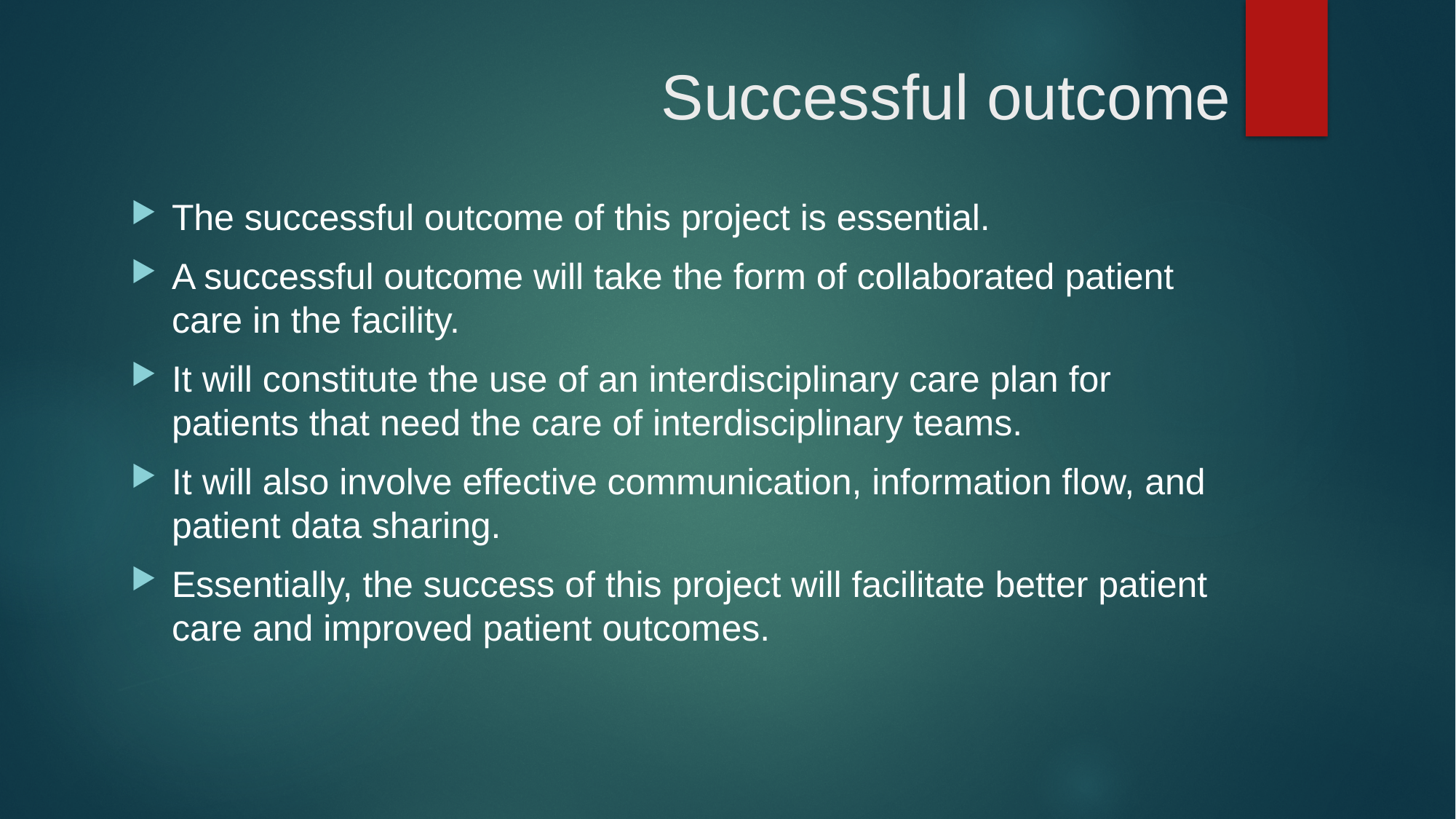

# Successful outcome
The successful outcome of this project is essential.
A successful outcome will take the form of collaborated patient care in the facility.
It will constitute the use of an interdisciplinary care plan for patients that need the care of interdisciplinary teams.
It will also involve effective communication, information flow, and patient data sharing.
Essentially, the success of this project will facilitate better patient care and improved patient outcomes.